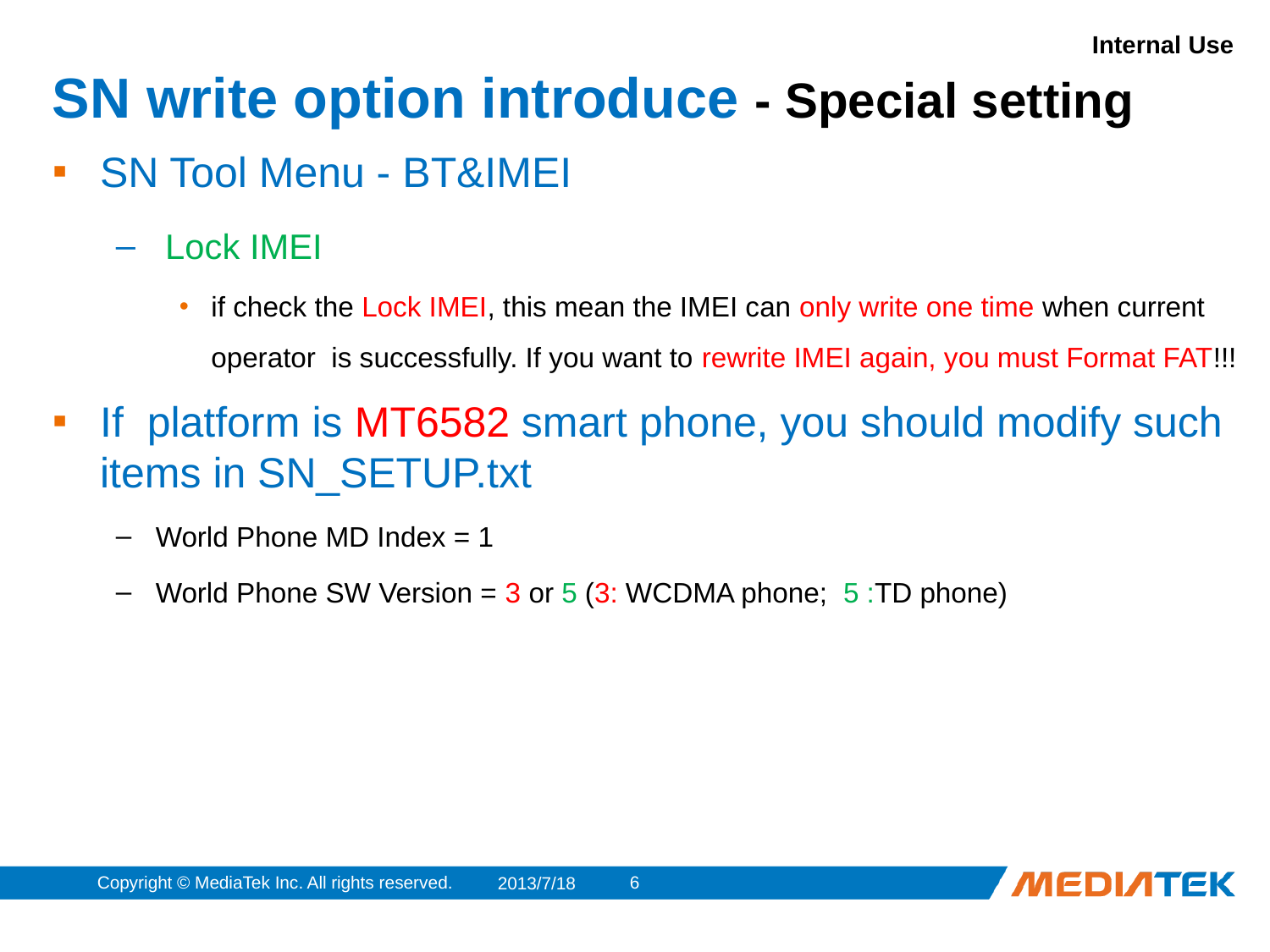

# SN write option introduce - Special setting
SN Tool Menu - BT&IMEI
 Lock IMEI
if check the Lock IMEI, this mean the IMEI can only write one time when current operator  is successfully. If you want to rewrite IMEI again, you must Format FAT!!!
If  platform is MT6582 smart phone, you should modify such items in SN_SETUP.txt
World Phone MD Index = 1
World Phone SW Version = 3 or 5 (3: WCDMA phone;  5 :TD phone)

Copyright © MediaTek Inc. All rights reserved.
6
2013/7/18